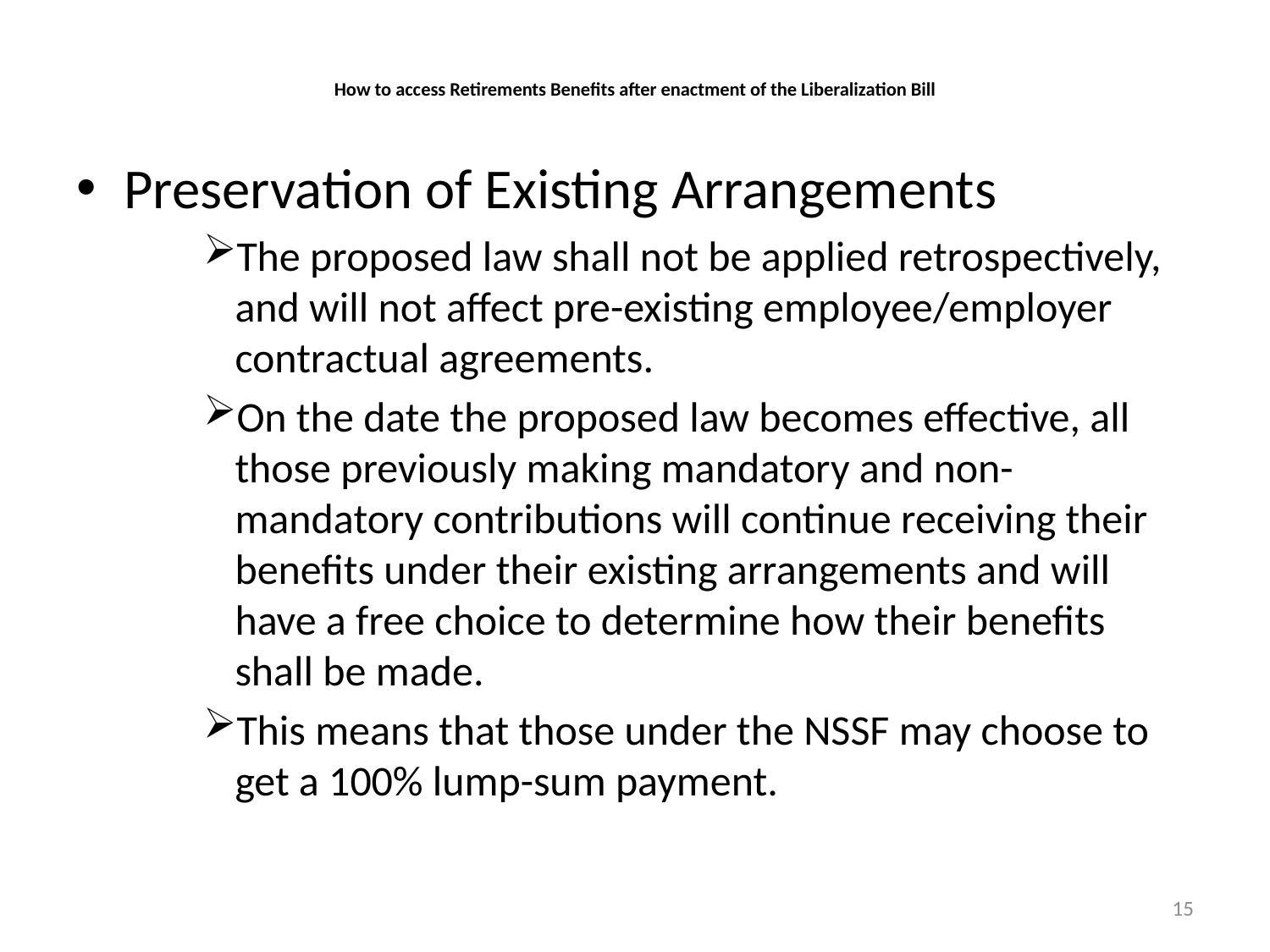

# How to access Retirements Benefits after enactment of the Liberalization Bill
Preservation of Existing Arrangements
The proposed law shall not be applied retrospectively, and will not affect pre-existing employee/employer contractual agreements.
On the date the proposed law becomes effective, all those previously making mandatory and non-mandatory contributions will continue receiving their benefits under their existing arrangements and will have a free choice to determine how their benefits shall be made.
This means that those under the NSSF may choose to get a 100% lump-sum payment.

15